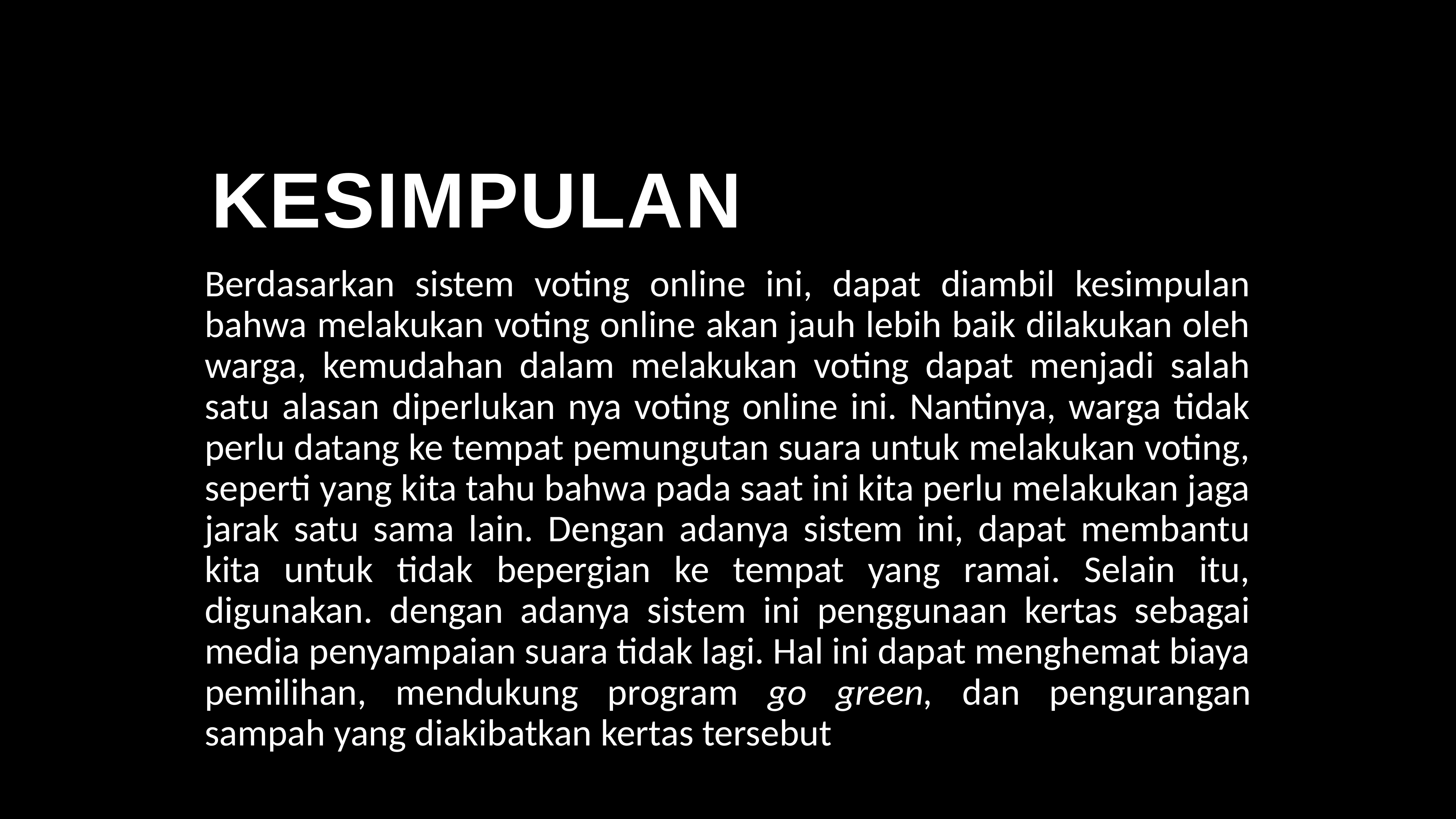

# KESIMPULAN
Berdasarkan sistem voting online ini, dapat diambil kesimpulan bahwa melakukan voting online akan jauh lebih baik dilakukan oleh warga, kemudahan dalam melakukan voting dapat menjadi salah satu alasan diperlukan nya voting online ini. Nantinya, warga tidak perlu datang ke tempat pemungutan suara untuk melakukan voting, seperti yang kita tahu bahwa pada saat ini kita perlu melakukan jaga jarak satu sama lain. Dengan adanya sistem ini, dapat membantu kita untuk tidak bepergian ke tempat yang ramai. Selain itu, digunakan. dengan adanya sistem ini penggunaan kertas sebagai media penyampaian suara tidak lagi. Hal ini dapat menghemat biaya pemilihan, mendukung program go green, dan pengurangan sampah yang diakibatkan kertas tersebut